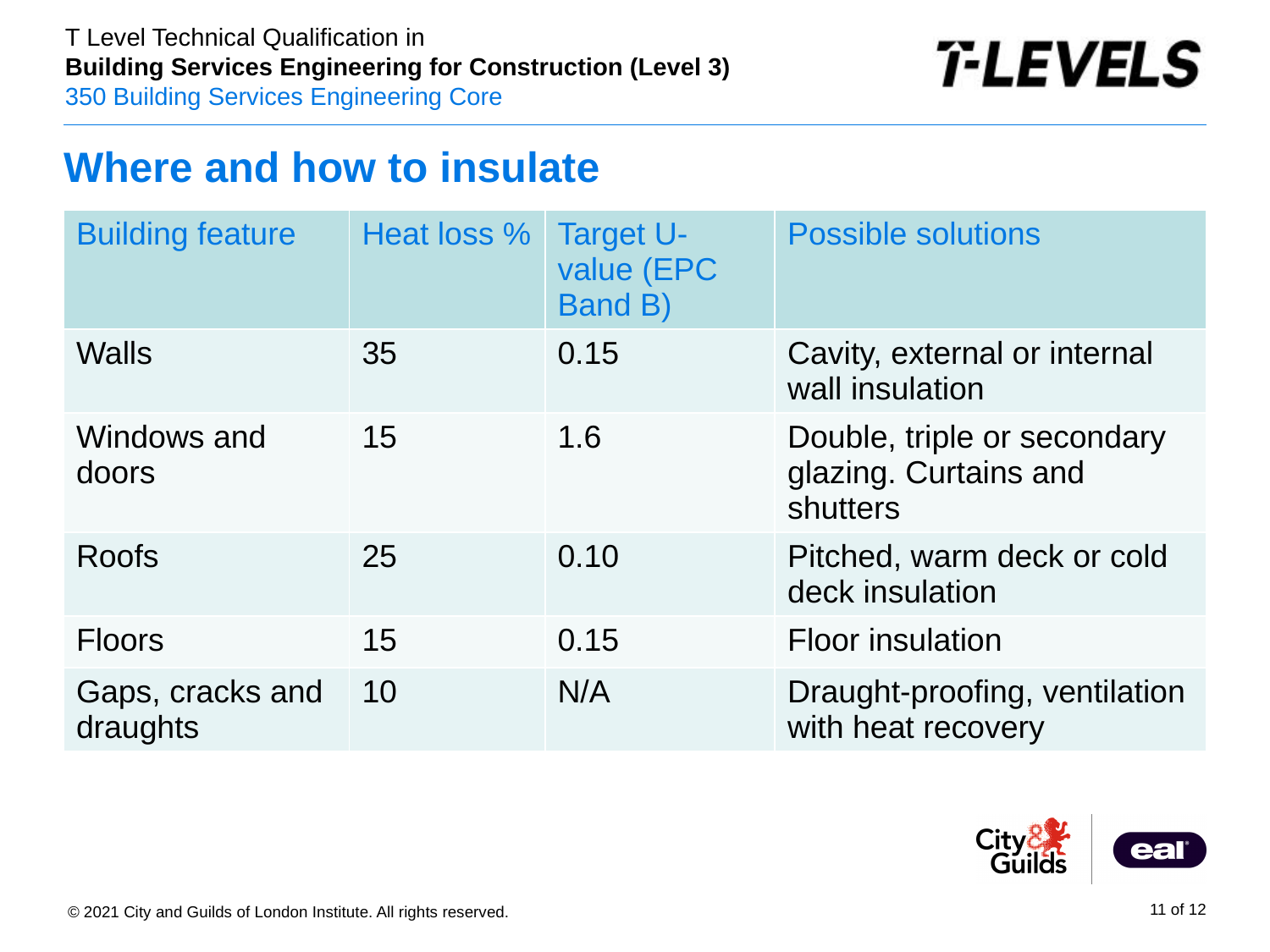

# Where and how to insulate
| Building feature | Heat loss % | Target U-value (EPC Band B) | Possible solutions |
| --- | --- | --- | --- |
| Walls | 35 | 0.15 | Cavity, external or internal wall insulation |
| Windows and doors | 15 | 1.6 | Double, triple or secondary glazing. Curtains and shutters |
| Roofs | 25 | 0.10 | Pitched, warm deck or cold deck insulation |
| Floors | 15 | 0.15 | Floor insulation |
| Gaps, cracks and draughts | 10 | N/A | Draught-proofing, ventilation with heat recovery |